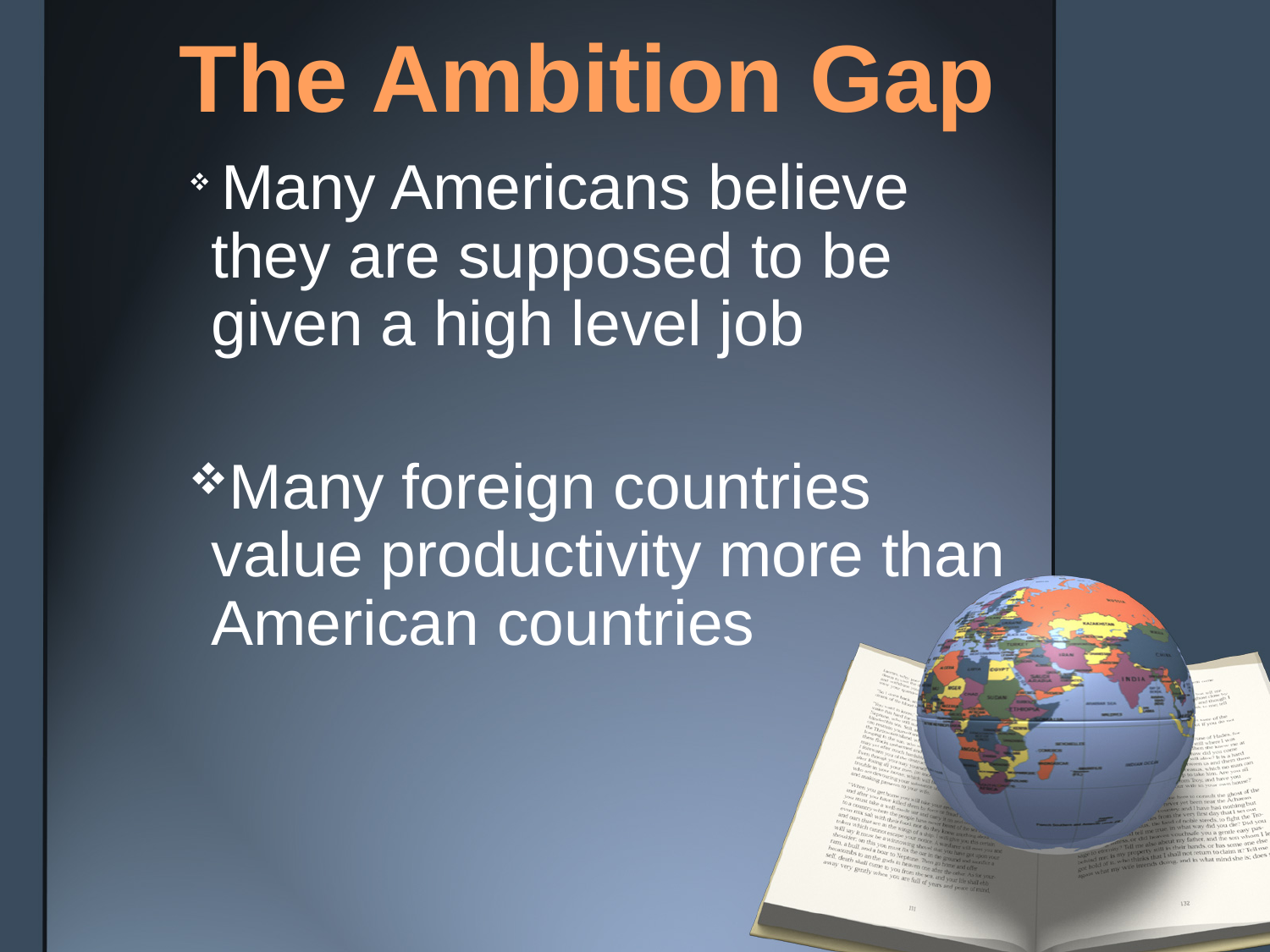

The Ambition Gap
 Many Americans believe they are supposed to be given a high level job

Many foreign countries value productivity more than American countries